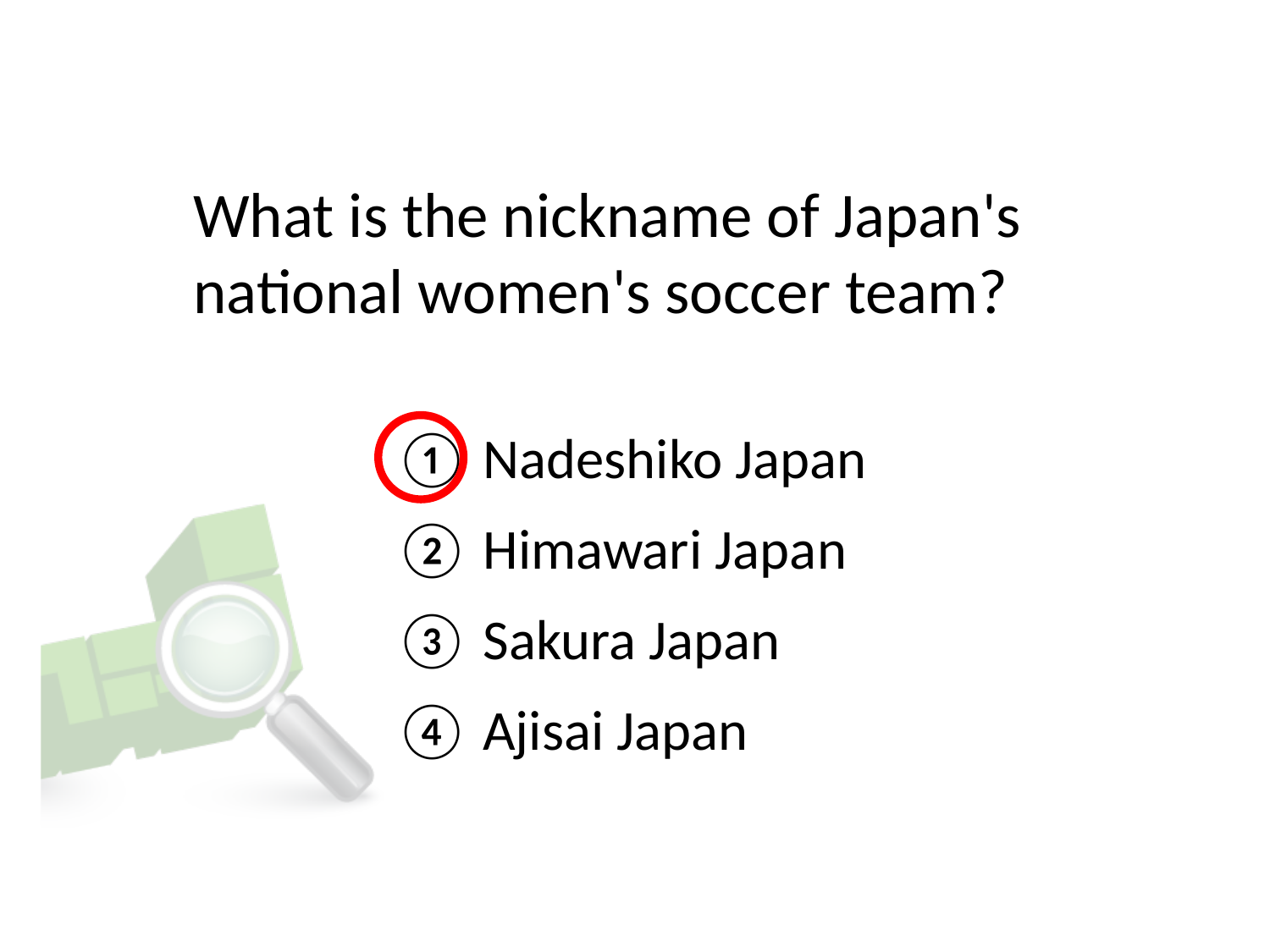

# What is the nickname of Japan's national women's soccer team?

① Nadeshiko Japan
② Himawari Japan
③ Sakura Japan
④ Ajisai Japan